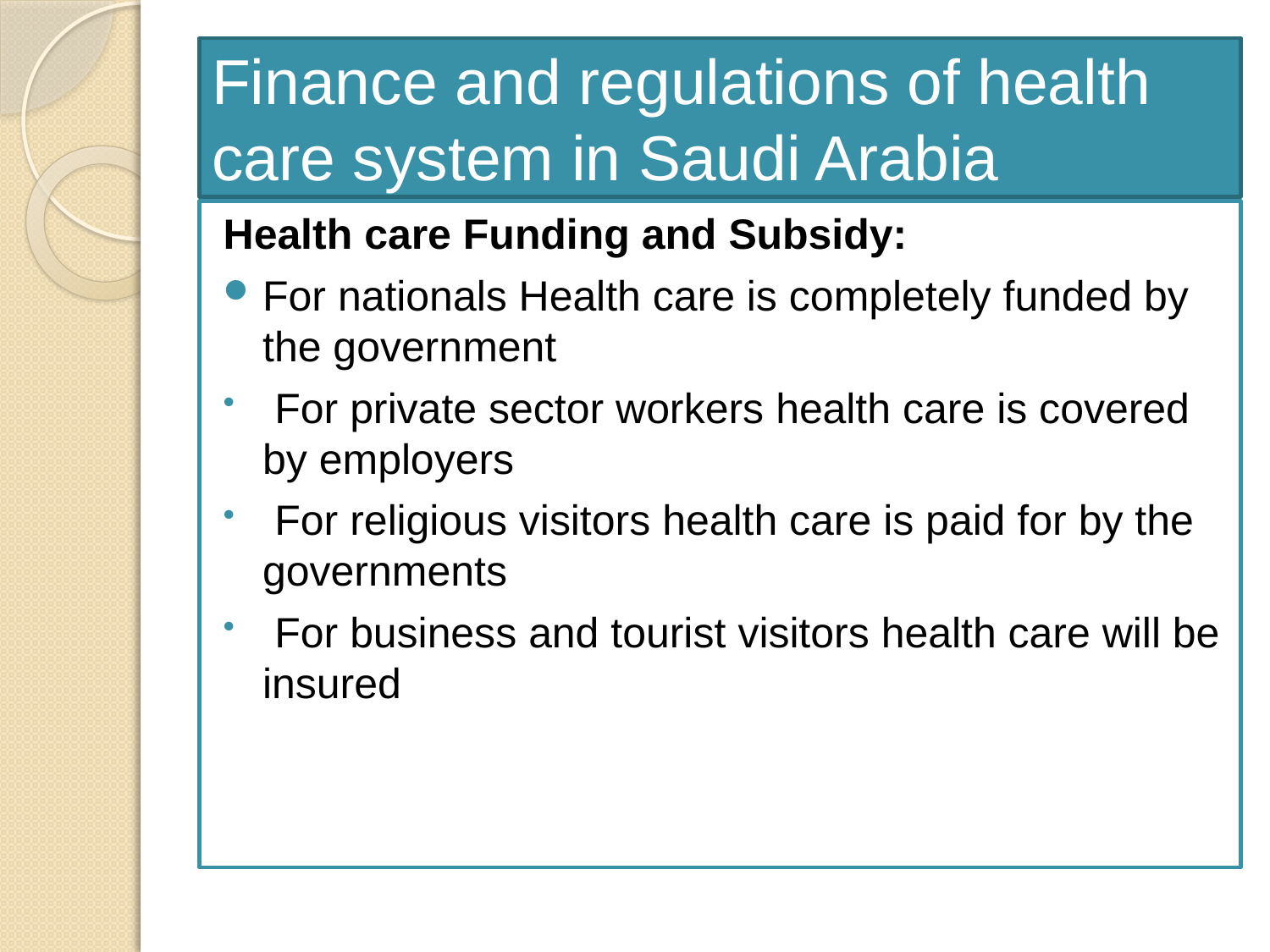

# Finance and regulations of health care system in Saudi Arabia
Health care Funding and Subsidy:
For nationals Health care is completely funded by the government
 For private sector workers health care is covered by employers
 For religious visitors health care is paid for by the governments
 For business and tourist visitors health care will be insured